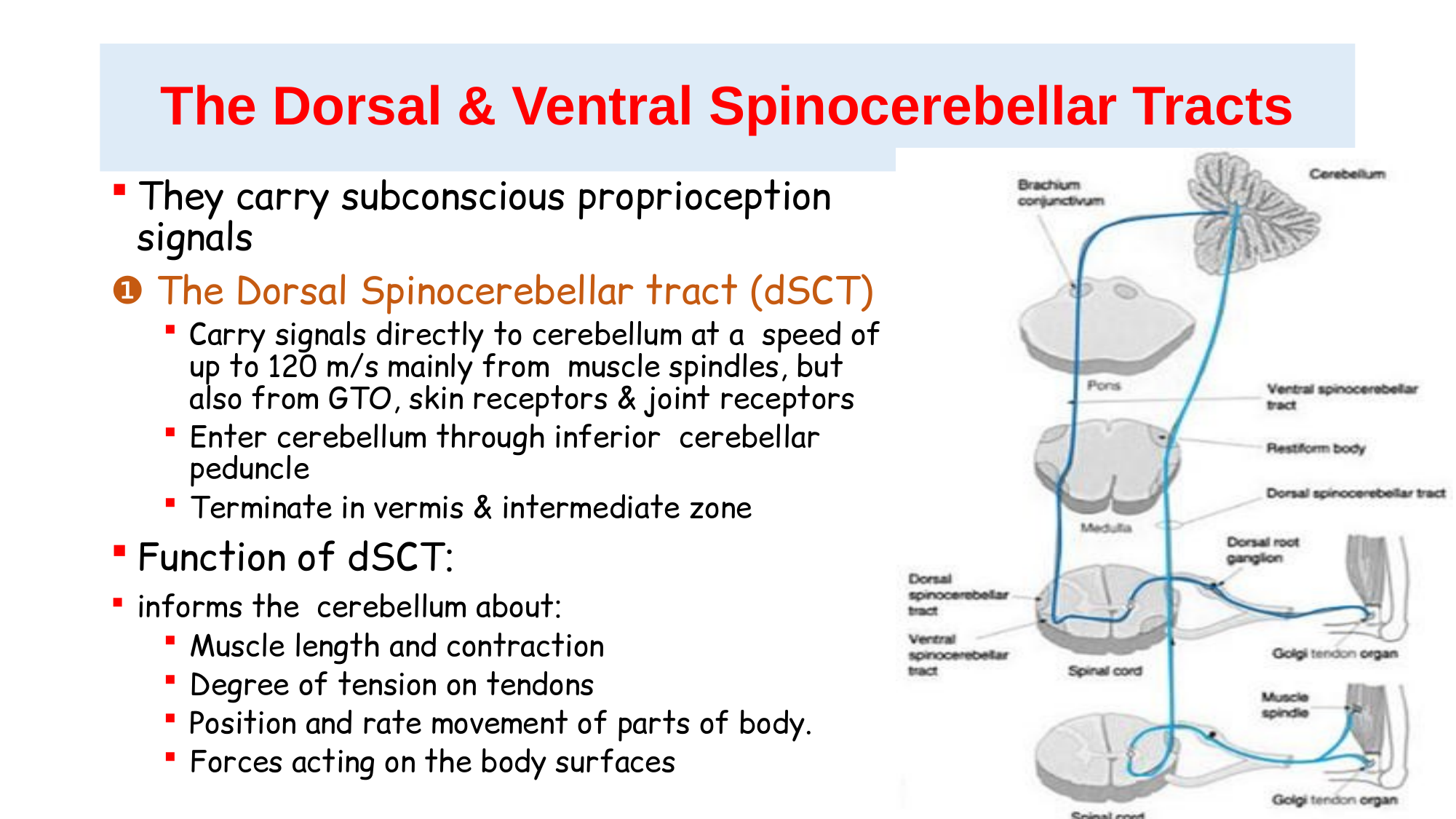

# The Dorsal & Ventral Spinocerebellar Tracts

They carry subconscious proprioception signals
❶ The Dorsal Spinocerebellar tract (dSCT)
Carry signals directly to cerebellum at a  speed of up to 120 m/s mainly from  muscle spindles, but also from GTO, skin receptors & joint receptors
Enter cerebellum through inferior  cerebellar peduncle
Terminate in vermis & intermediate zone
Function of dSCT:
informs the  cerebellum about:
Muscle length and contraction
Degree of tension on tendons
Position and rate movement of parts of body.
Forces acting on the body surfaces